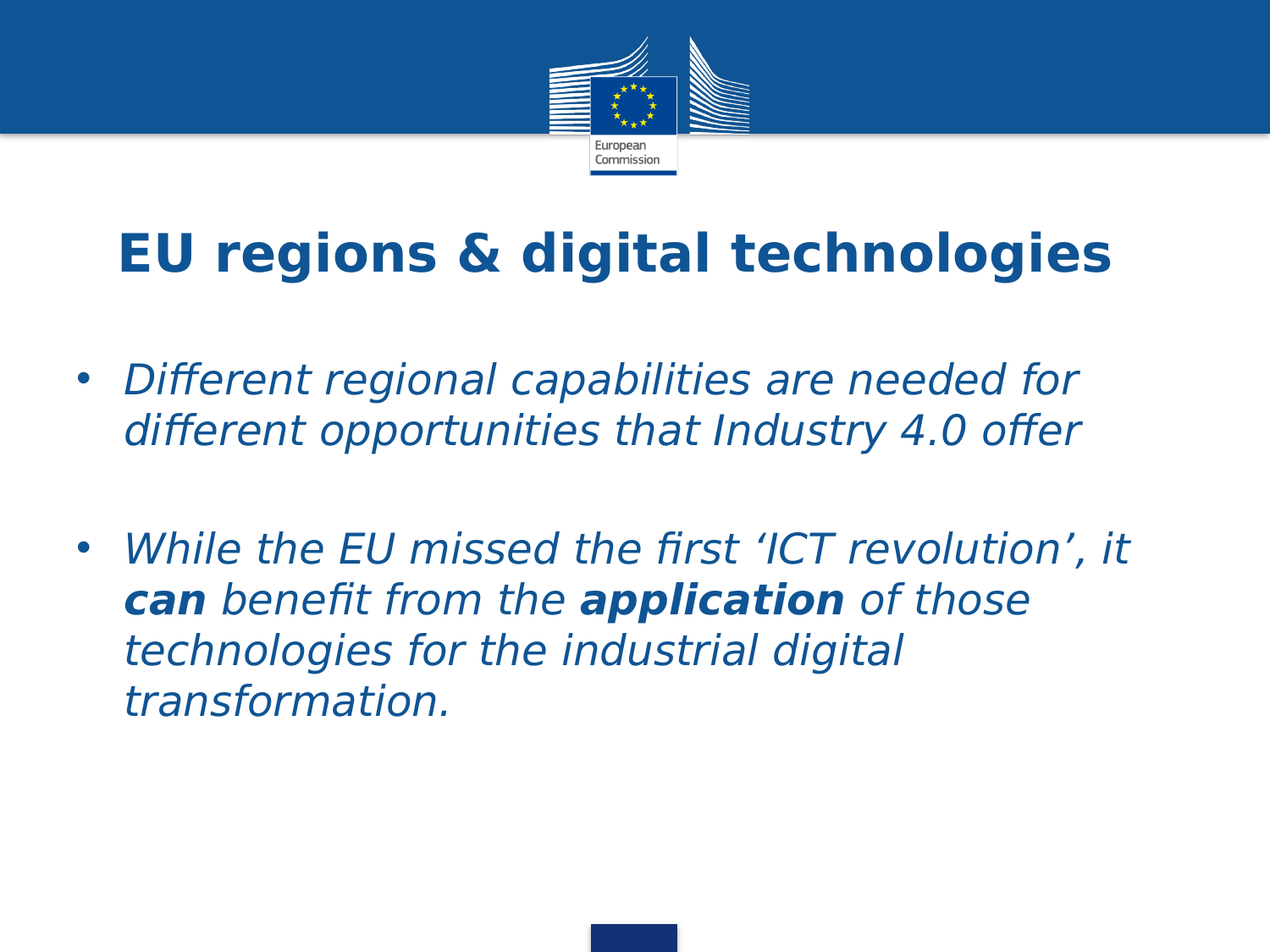

# EU regions & digital technologies
Different regional capabilities are needed for different opportunities that Industry 4.0 offer

While the EU missed the first ‘ICT revolution’, it can benefit from the application of those technologies for the industrial digital transformation.